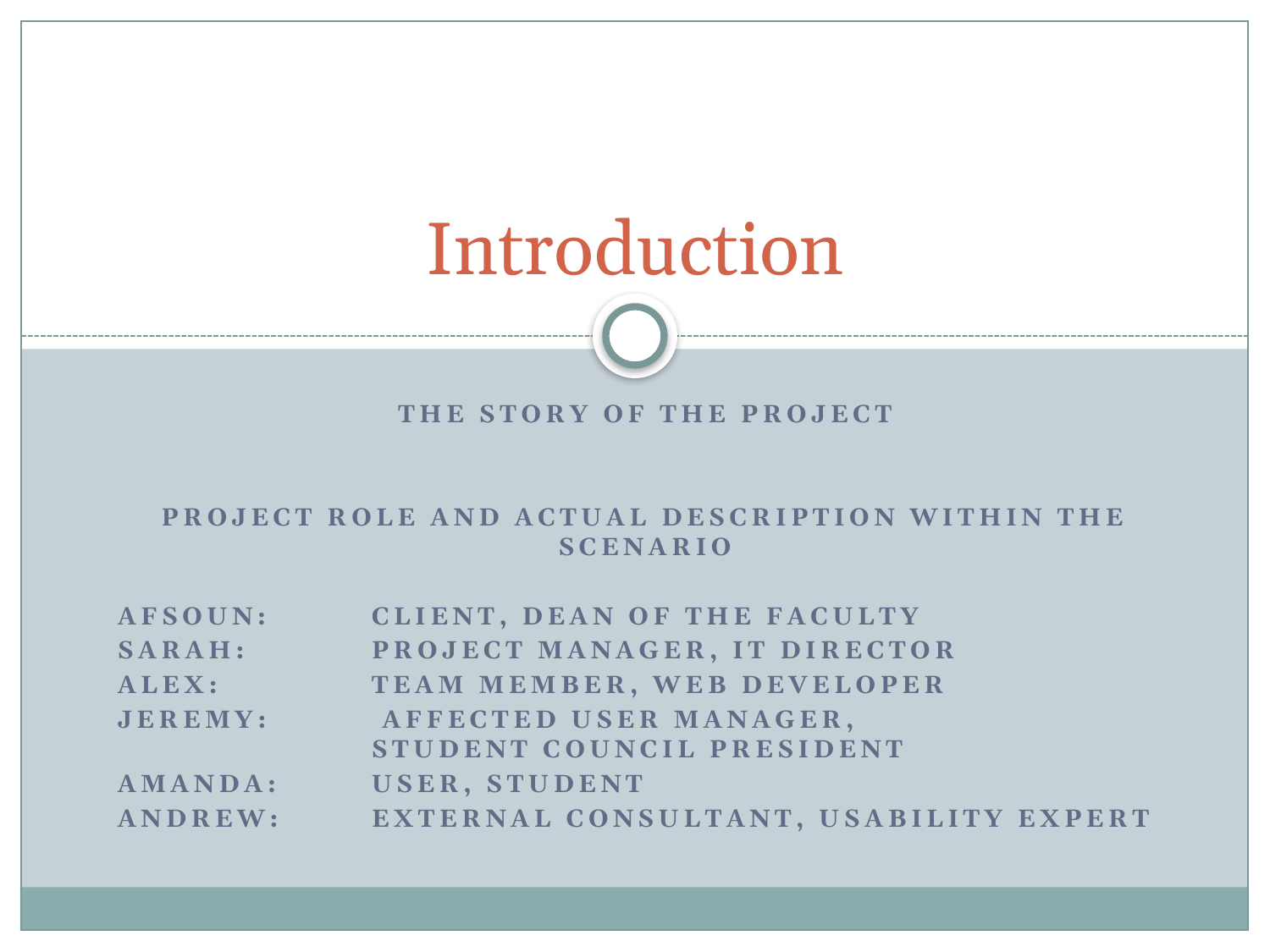

# Introduction
The Story of the Project

Project Role and Actual Description within the Scenario

Afsoun: 	Client, DEAN OF the faculty
Sarah: 	project manager, it director
Alex: 		Team Member, web developer
Jeremy:	 affected user manager, 					Student council president
Amanda: 	user, student
Andrew: 	external consultant, usability expert